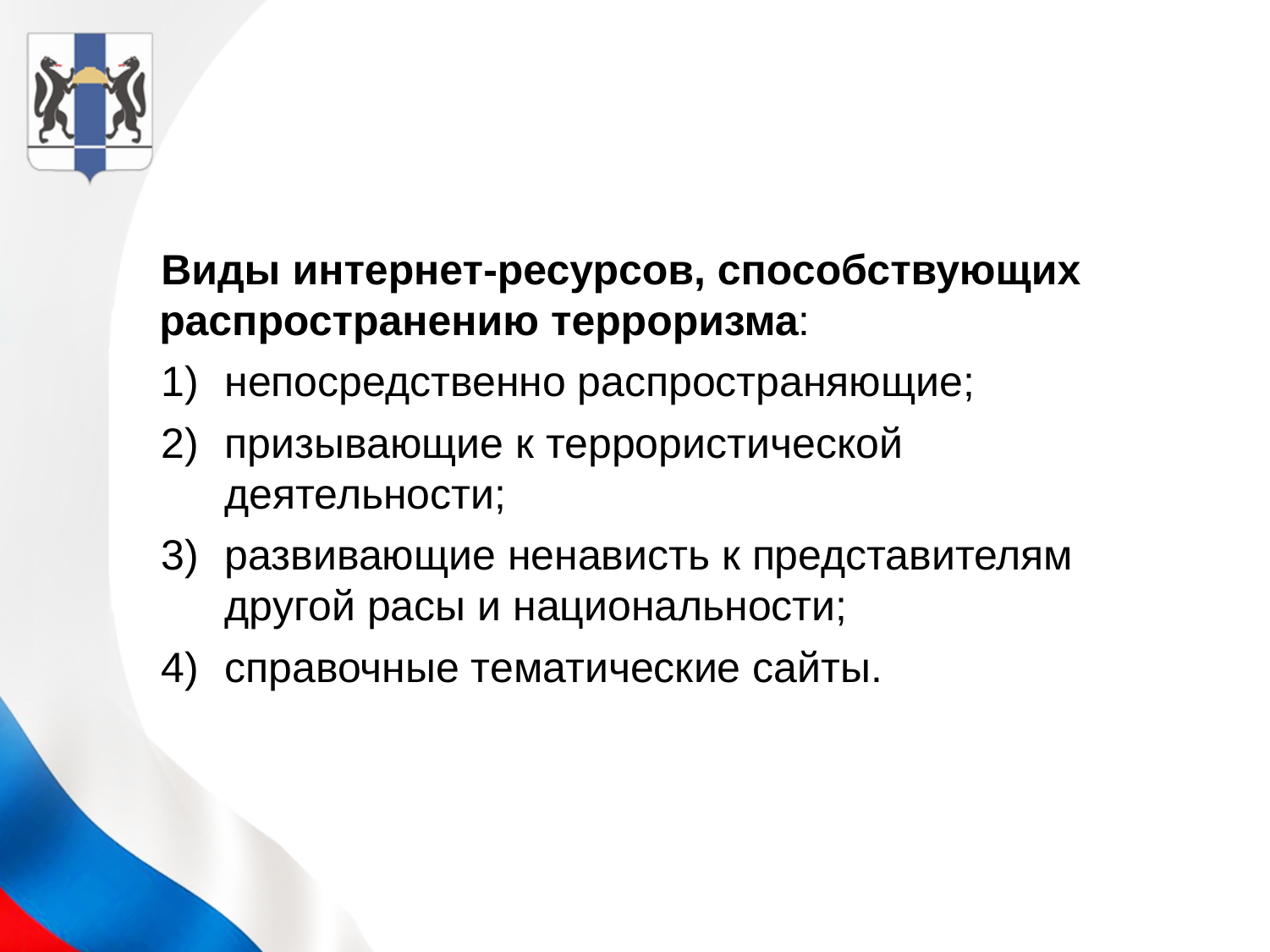

Виды интернет-ресурсов, способствующих распространению терроризма:
непосредственно распространяющие;
призывающие к террористической деятельности;
развивающие ненависть к представителям другой расы и национальности;
справочные тематические сайты.